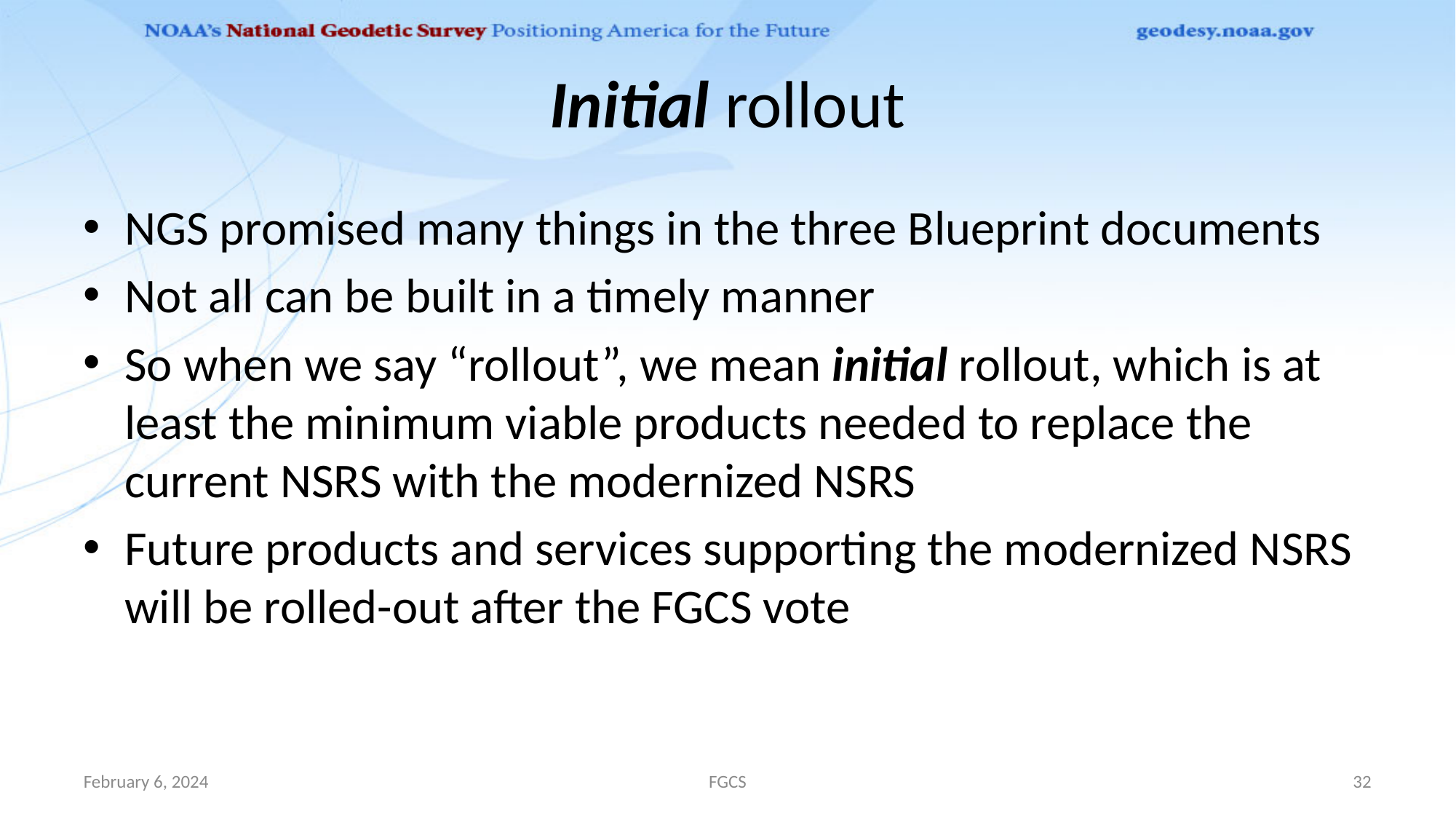

# Initial rollout
NGS promised many things in the three Blueprint documents
Not all can be built in a timely manner
So when we say “rollout”, we mean initial rollout, which is at least the minimum viable products needed to replace the current NSRS with the modernized NSRS
Future products and services supporting the modernized NSRS will be rolled-out after the FGCS vote
February 6, 2024
FGCS
32